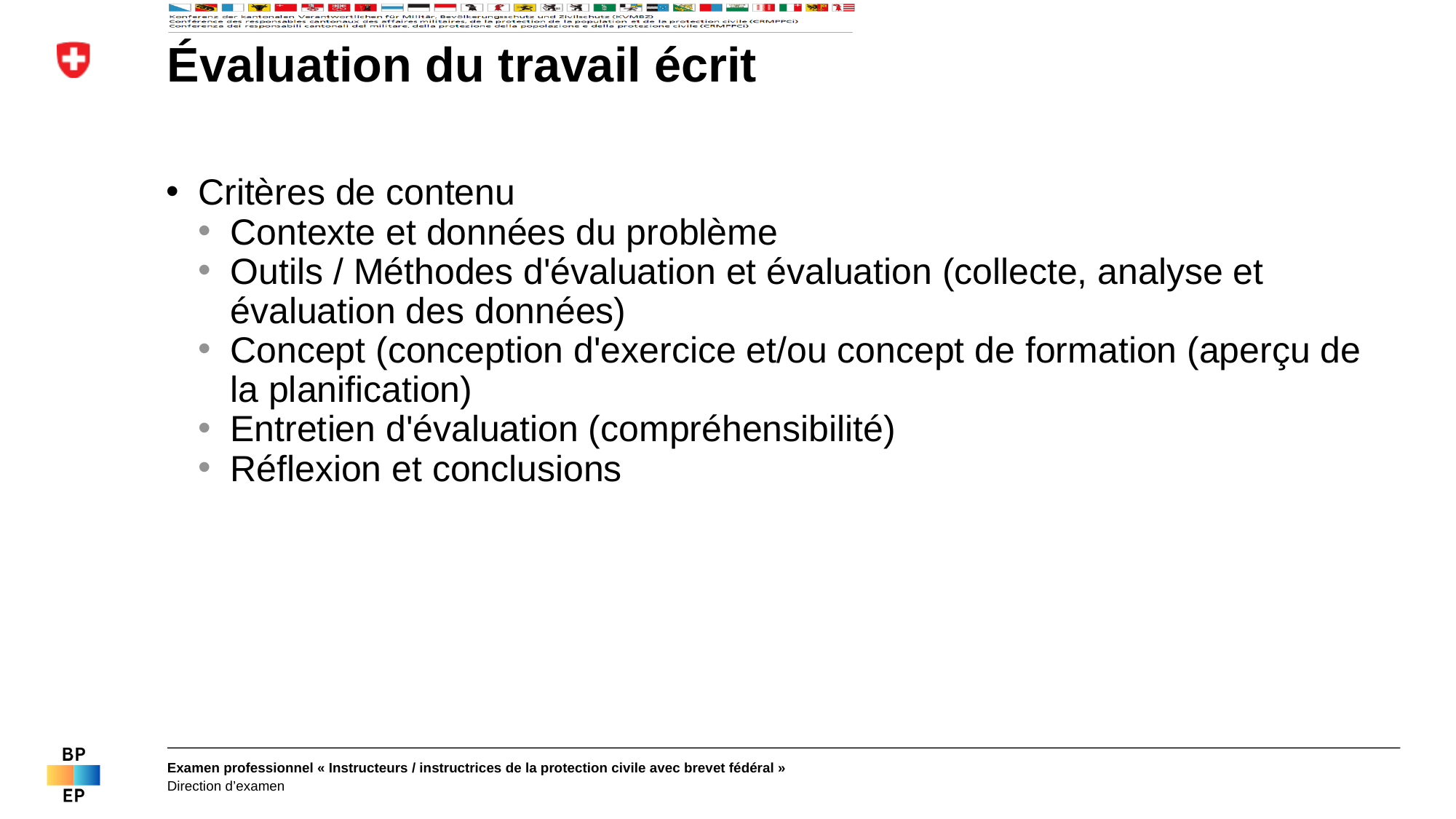

# Évaluation du travail écrit
Critères de contenu
Contexte et données du problème
Outils / Méthodes d'évaluation et évaluation (collecte, analyse et évaluation des données)
Concept (conception d'exercice et/ou concept de formation (aperçu de la planification)
Entretien d'évaluation (compréhensibilité)
Réflexion et conclusions

Examen professionnel « Instructeurs / instructrices de la protection civile avec brevet fédéral »
Direction d’examen